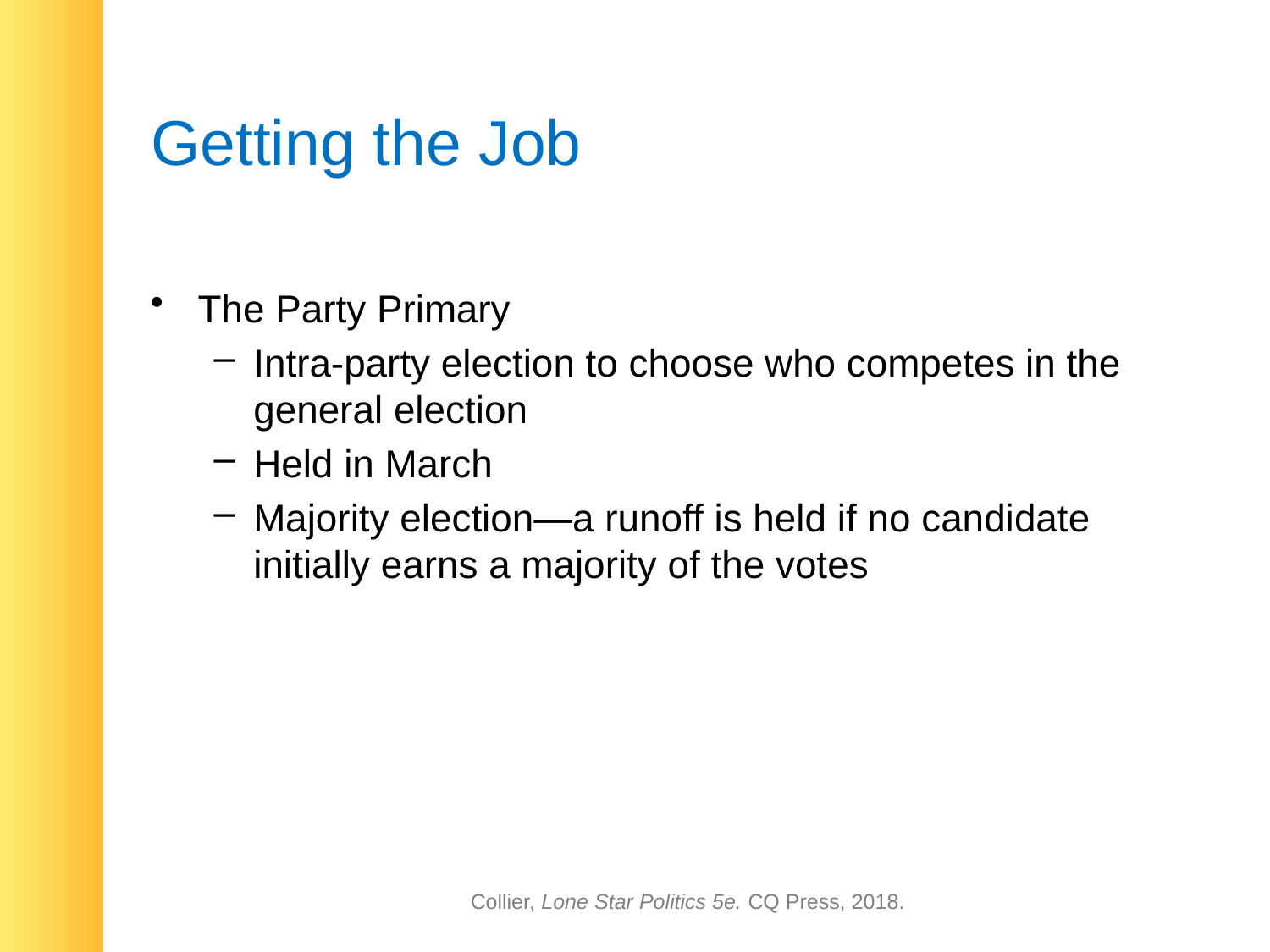

# Getting the Job
The Party Primary
Intra-party election to choose who competes in the general election
Held in March
Majority election—a runoff is held if no candidate initially earns a majority of the votes
Collier, Lone Star Politics 5e. CQ Press, 2018.